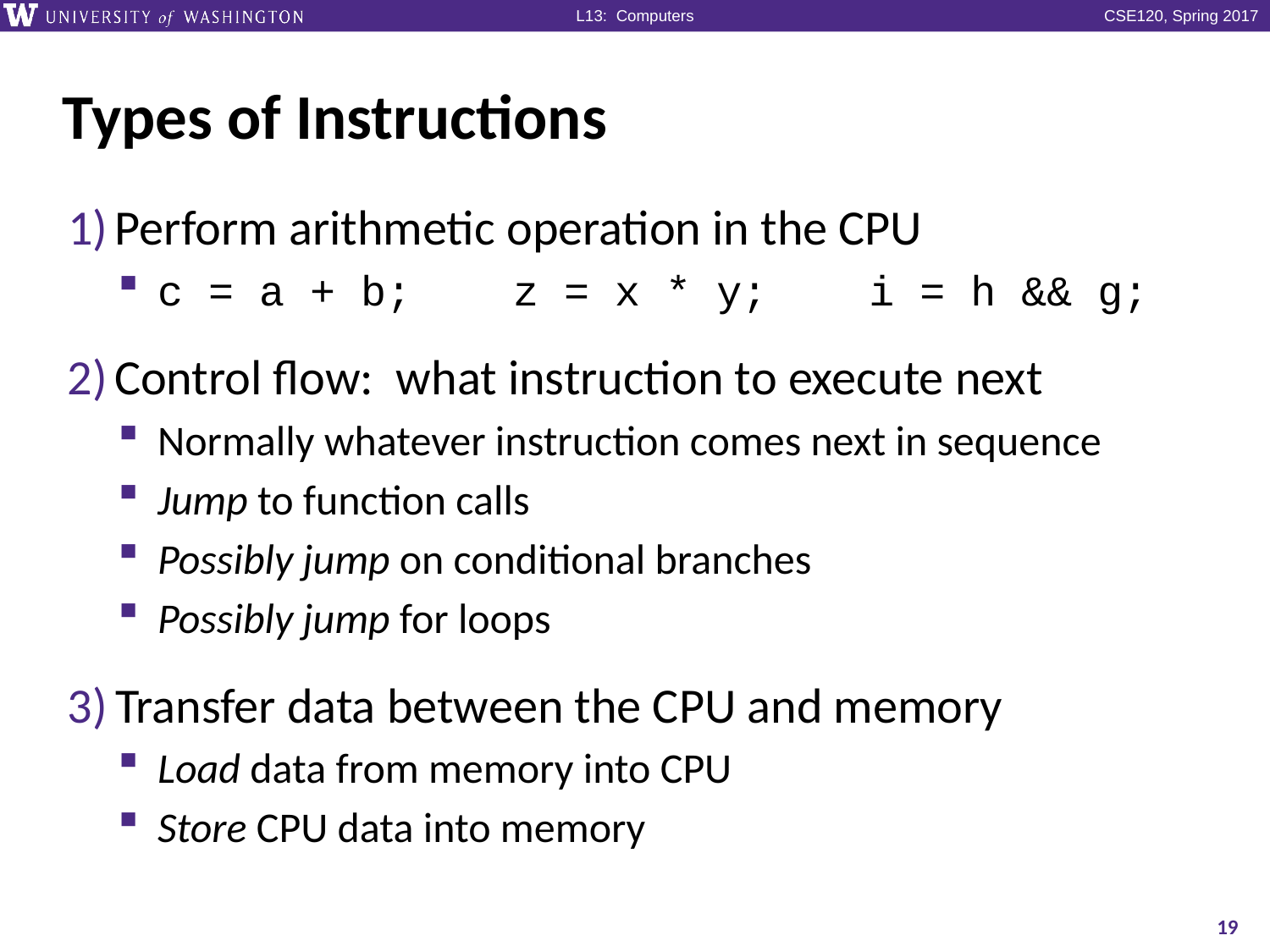

# Types of Instructions
Perform arithmetic operation in the CPU
c = a + b;    z = x * y;    i = h && g;
Control flow:  what instruction to execute next
Normally whatever instruction comes next in sequence
Jump to function calls
Possibly jump on conditional branches
Possibly jump for loops
Transfer data between the CPU and memory
Load data from memory into CPU
Store CPU data into memory
19